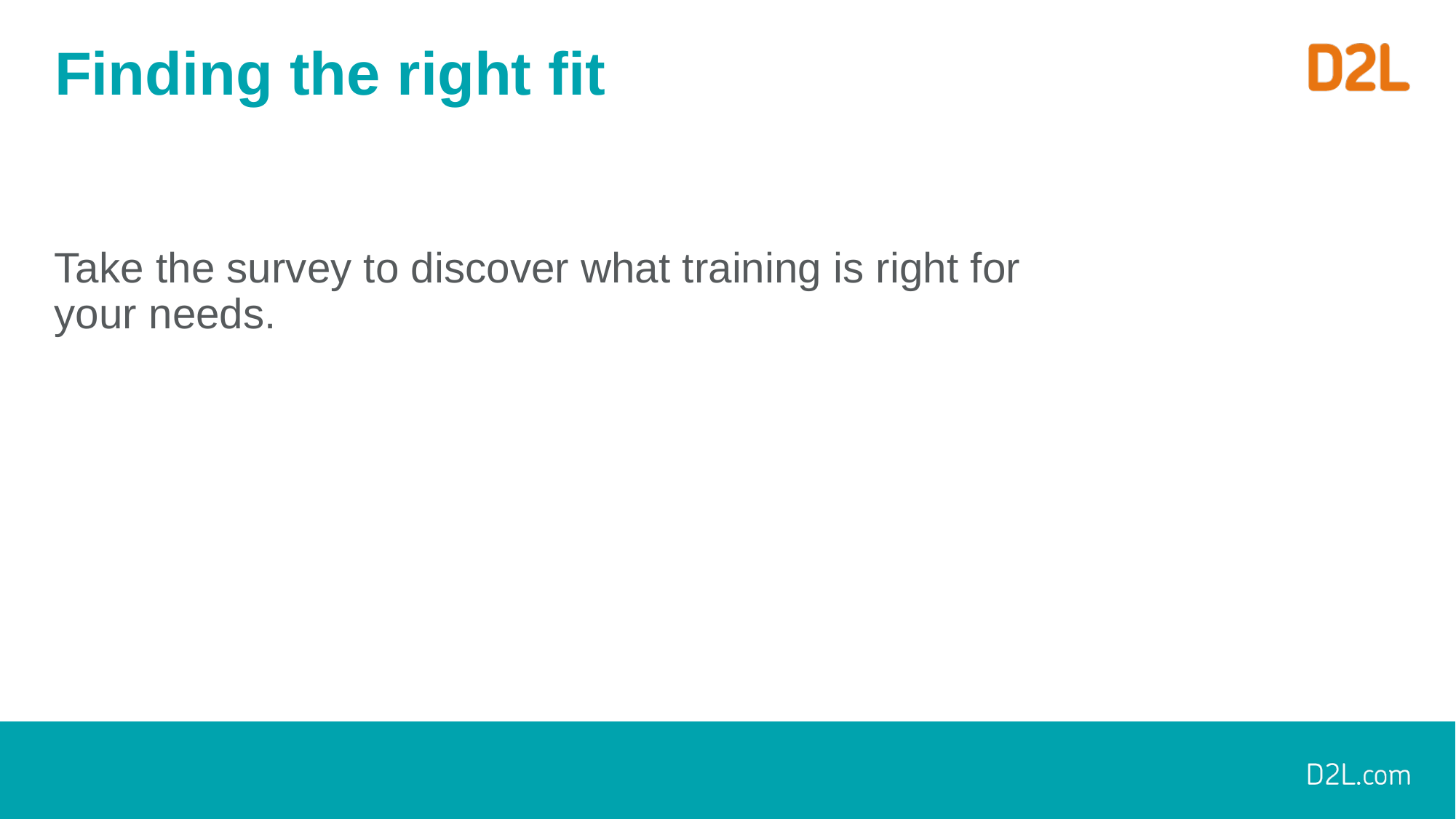

# Finding the right fit
Take the survey to discover what training is right for your needs.